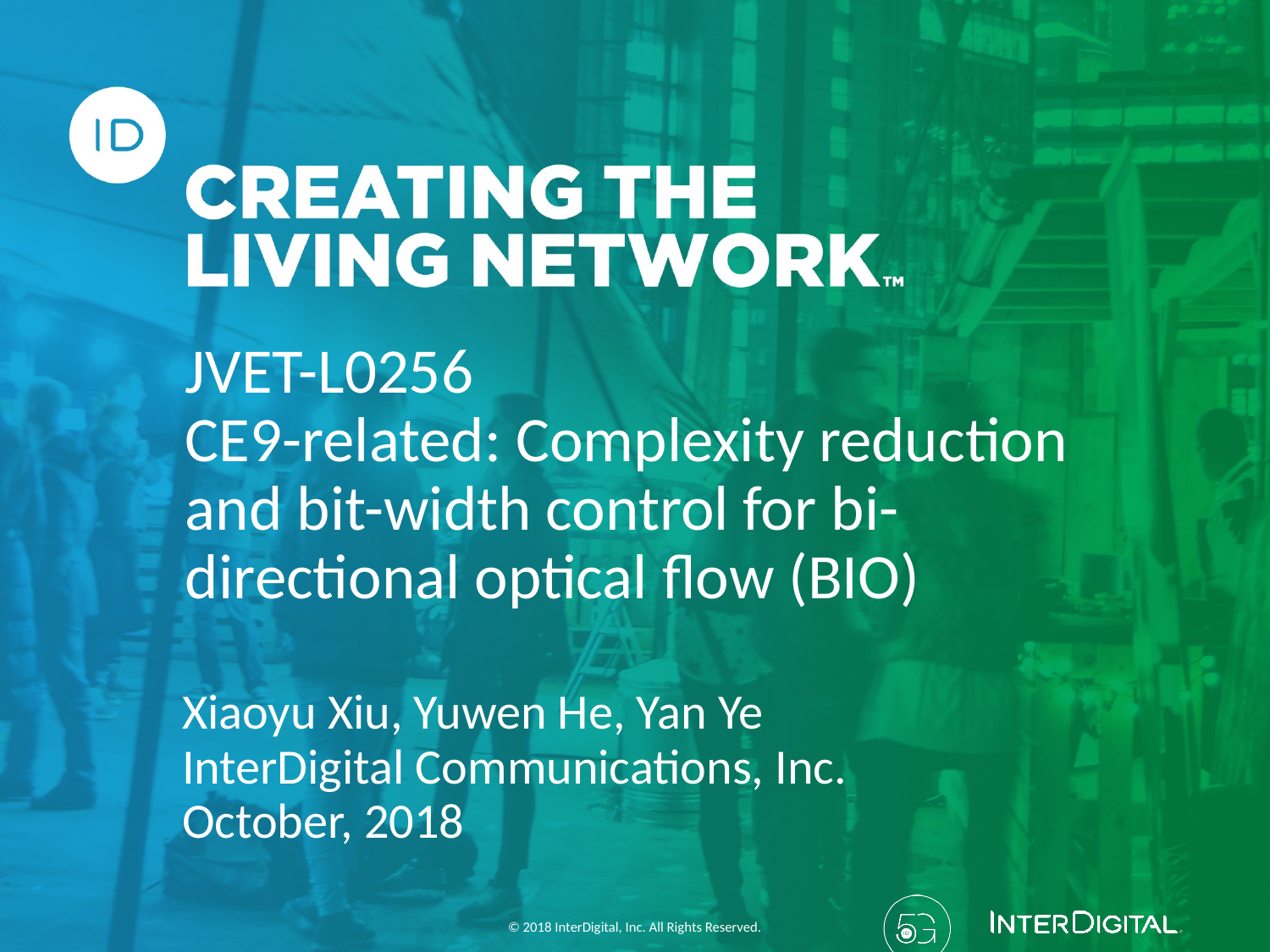

# JVET-L0256 CE9-related: Complexity reduction and bit-width control for bi-directional optical flow (BIO)
Xiaoyu Xiu, Yuwen He, Yan Ye
InterDigital Communications, Inc.
October, 2018
© 2018 InterDigital, Inc. All Rights Reserved.